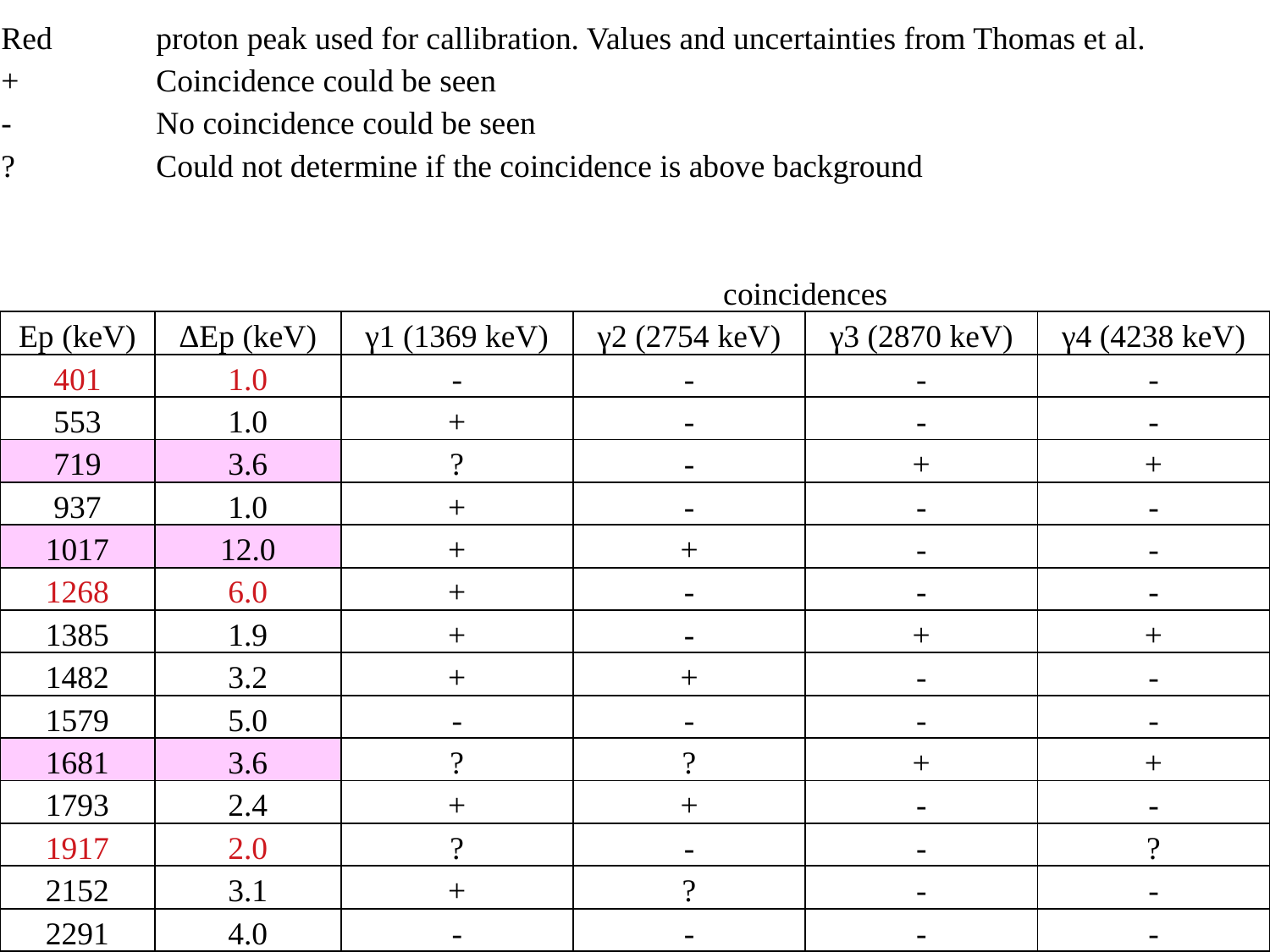

| Red | proton peak used for callibration. Values and uncertainties from Thomas et al. |  |  |  |  |
| --- | --- | --- | --- | --- | --- |
| + | Coincidence could be seen |  |  |  |  |
| - | No coincidence could be seen |  |  |  |  |
| ? | Could not determine if the coincidence is above background |  |  |  |  |
|  |  |  |  |  |  |
|  |  |  |  |  |  |
|  |  | coincidences |  |  |  |
| Ep (keV) | ΔEp (keV) | γ1 (1369 keV) | γ2 (2754 keV) | γ3 (2870 keV) | γ4 (4238 keV) |
| 401 | 1.0 | - | - | - | - |
| 553 | 1.0 | + | - | - | - |
| 719 | 3.6 | ? | - | + | + |
| 937 | 1.0 | + | - | - | - |
| 1017 | 12.0 | + | + | - | - |
| 1268 | 6.0 | + | - | - | - |
| 1385 | 1.9 | + | - | + | + |
| 1482 | 3.2 | + | + | - | - |
| 1579 | 5.0 | - | - | - | - |
| 1681 | 3.6 | ? | ? | + | + |
| 1793 | 2.4 | + | + | - | - |
| 1917 | 2.0 | ? | - | - | ? |
| 2152 | 3.1 | + | ? | - | - |
| 2291 | 4.0 | - | - | - | - |